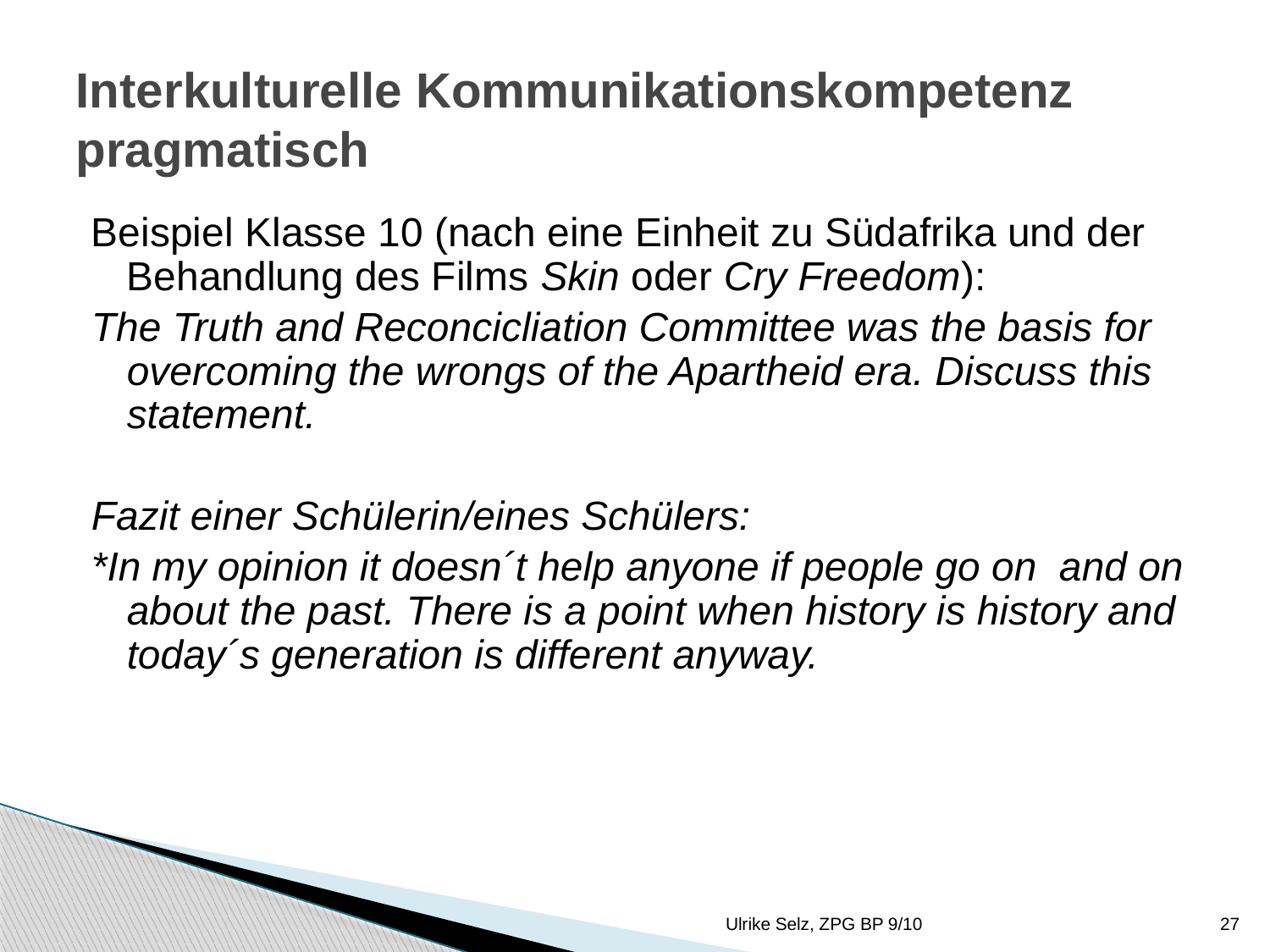

Beispiel Klasse 10 (nach eine Einheit zu Südafrika und der Behandlung des Films Skin oder Cry Freedom):
The Truth and Reconcicliation Committee was the basis for overcoming the wrongs of the Apartheid era. Discuss this statement.

Fazit einer Schülerin/eines Schülers:
*In my opinion it doesn´t help anyone if people go on  and on about the past. There is a point when history is history and today´s generation is different anyway.
Interkulturelle Kommunikationskompetenz pragmatisch
Ulrike Selz, ZPG BP 9/10
27